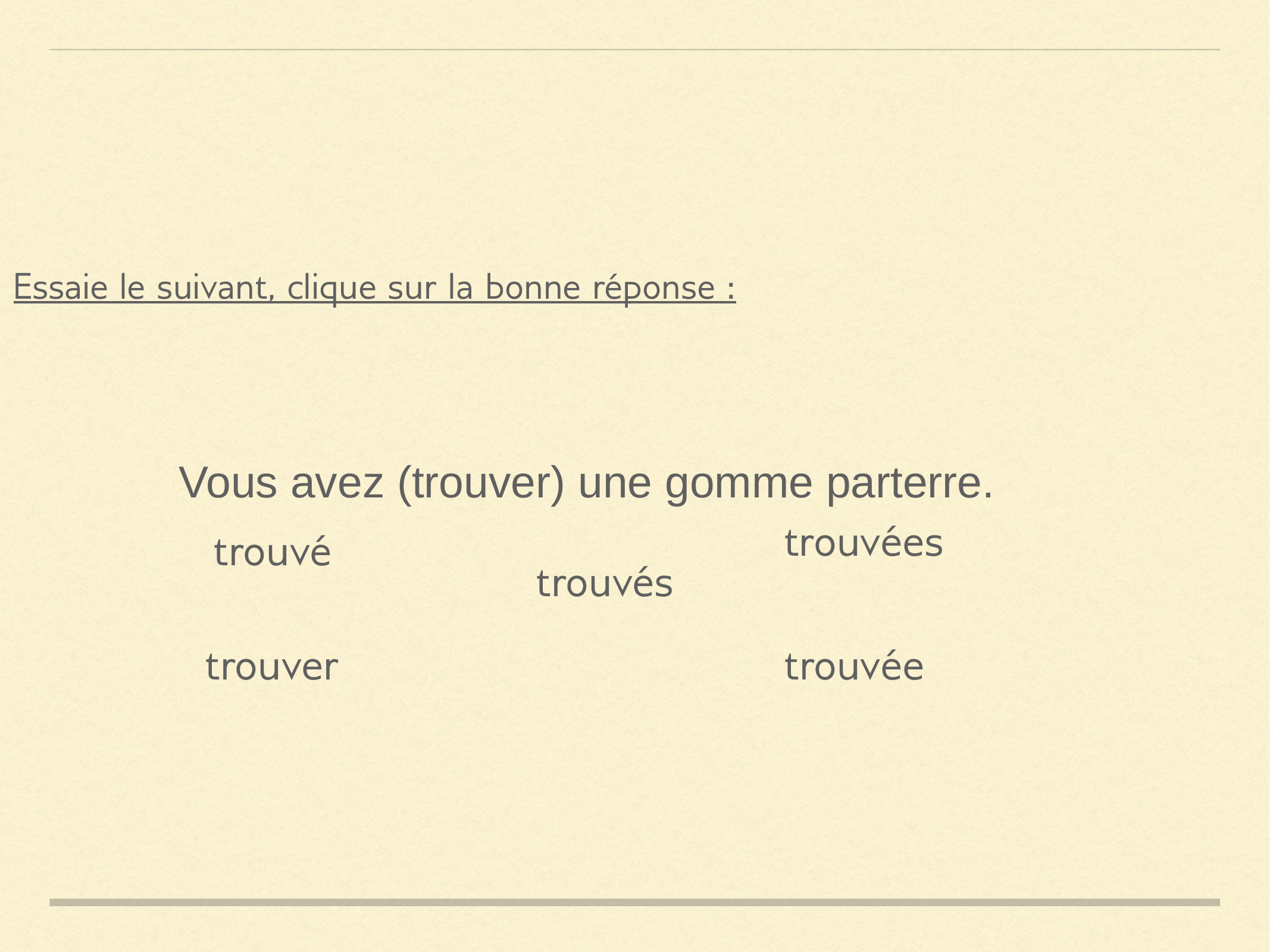

Essaie le suivant, clique sur la bonne réponse :
Vous avez (trouver) une gomme parterre.
trouvées
trouvé
trouvés
trouver
trouvée